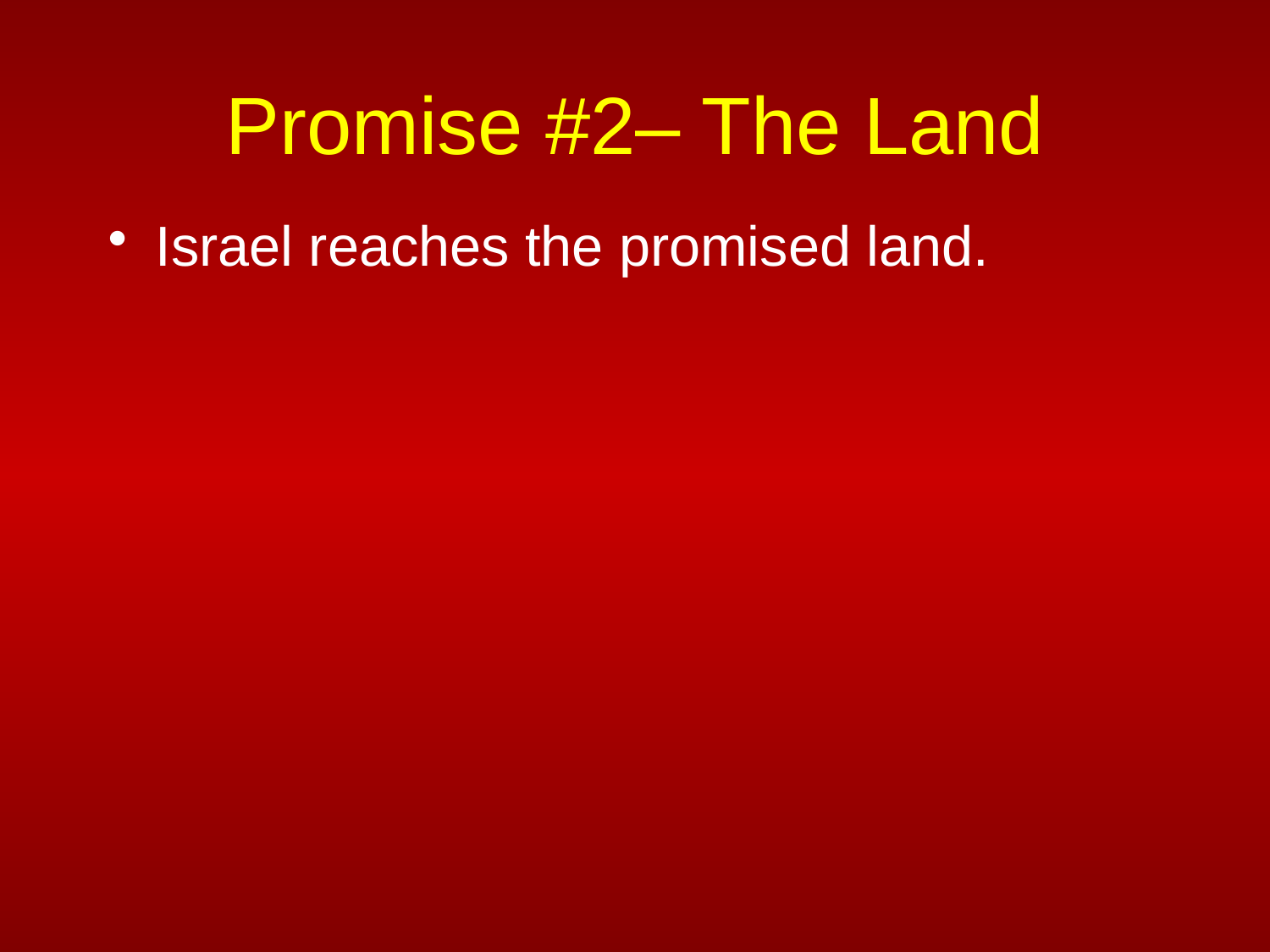

# Promise #2– The Land
Israel reaches the promised land.